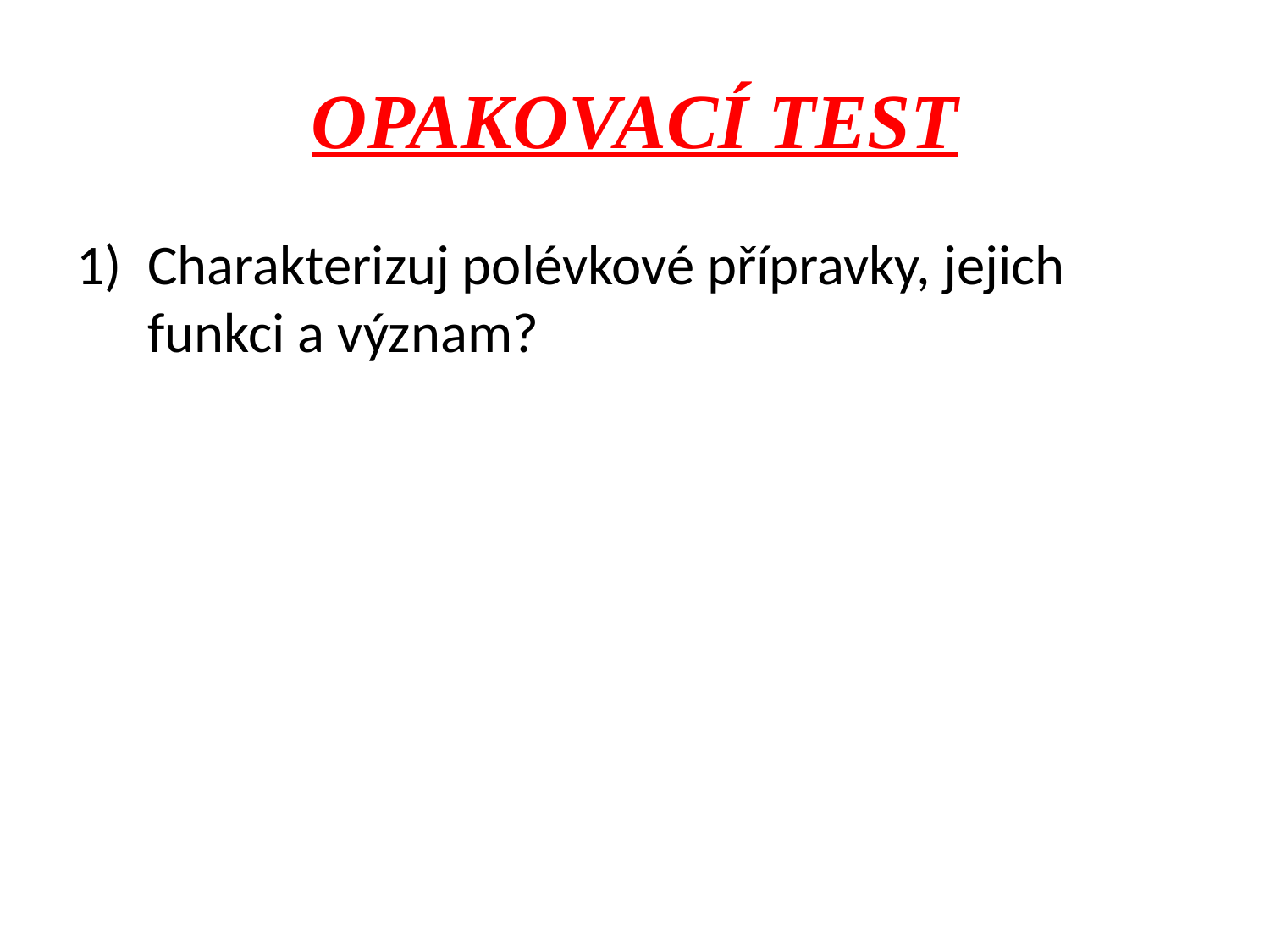

# OPAKOVACÍ TEST
Charakterizuj polévkové přípravky, jejich funkci a význam?